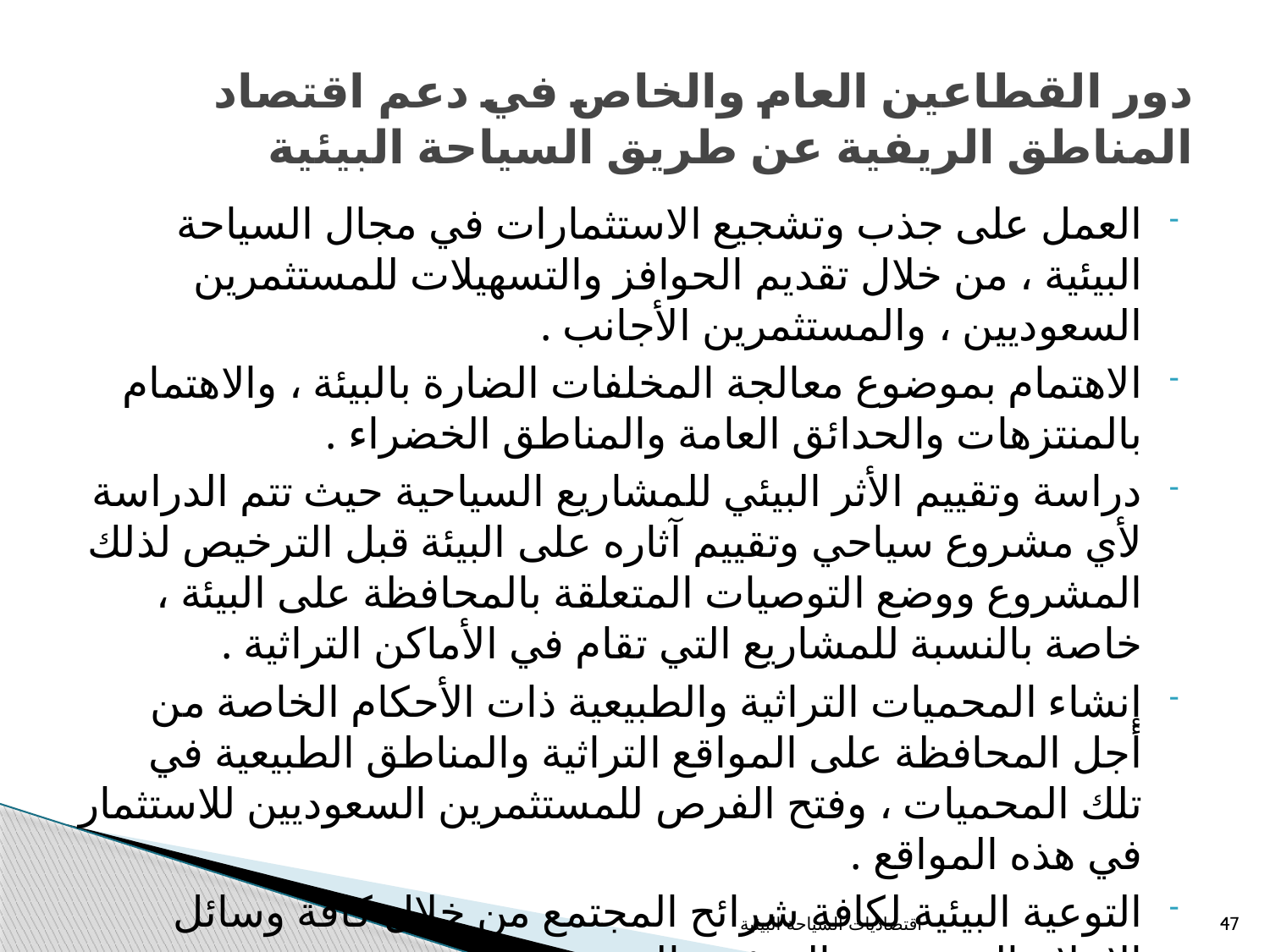

# دور القطاعين العام والخاص في دعم اقتصاد المناطق الريفية عن طريق السياحة البيئية
العمل على جذب وتشجيع الاستثمارات في مجال السياحة البيئية ، من خلال تقديم الحوافز والتسهيلات للمستثمرين السعوديين ، والمستثمرين الأجانب .
الاهتمام بموضوع معالجة المخلفات الضارة بالبيئة ، والاهتمام بالمنتزهات والحدائق العامة والمناطق الخضراء .
دراسة وتقييم الأثر البيئي للمشاريع السياحية حيث تتم الدراسة لأي مشروع سياحي وتقييم آثاره على البيئة قبل الترخيص لذلك المشروع ووضع التوصيات المتعلقة بالمحافظة على البيئة ، خاصة بالنسبة للمشاريع التي تقام في الأماكن التراثية .
إنشاء المحميات التراثية والطبيعية ذات الأحكام الخاصة من أجل المحافظة على المواقع التراثية والمناطق الطبيعية في تلك المحميات ، وفتح الفرص للمستثمرين السعوديين للاستثمار في هذه المواقع .
التوعية البيئية لكافة شرائح المجتمع من خلال كافة وسائل الإعلام المقروءة والمرئية والمسموعة .
اقتصاديات السياحة البيئية
47